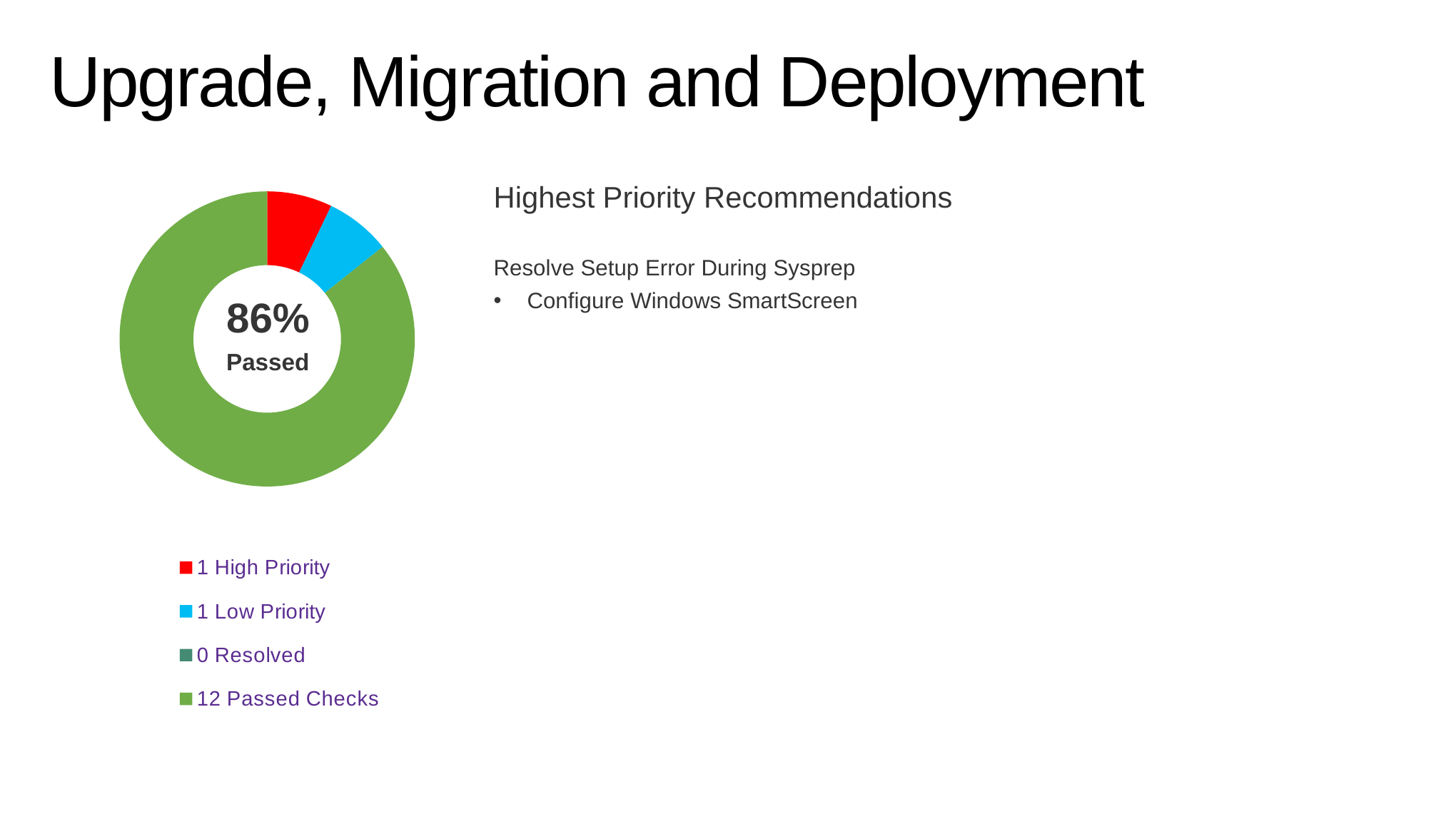

# Upgrade, Migration and Deployment

### Chart

| Category | Column1 |
|---|---|
| 1 High Priority  | 1.0 |
|  | None |
| 1 Low Priority | 1.0 |
|  | None |
| 0 Resolved | 0.0 |
|  | None |
| 12 Passed Checks | 12.0 |
Highest Priority Recommendations

Resolve Setup Error During Sysprep
Configure Windows SmartScreen
86%
Passed